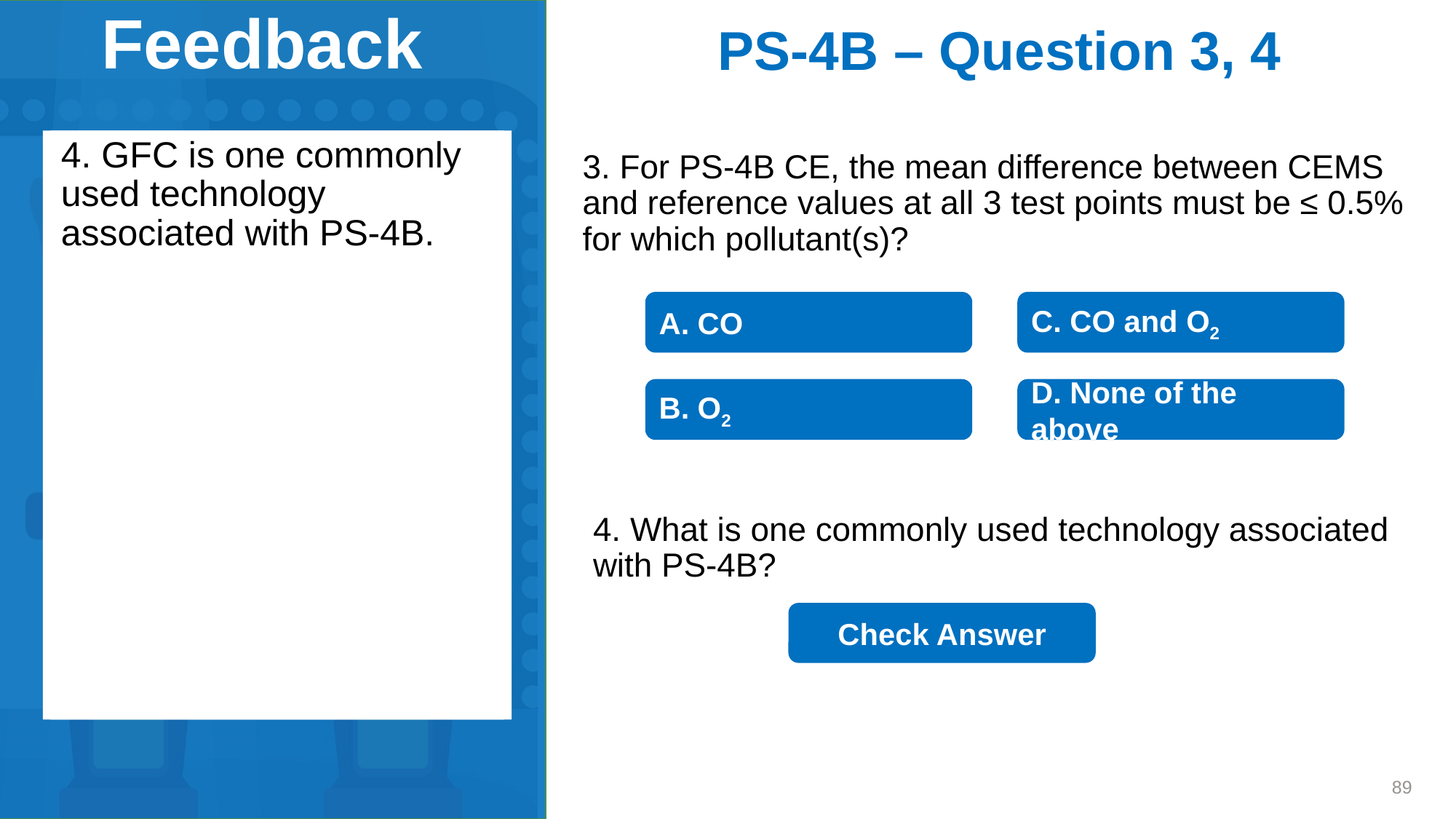

PS-4B – Question 3, 4
3. B. O2.
4. GFC is one commonly used technology associated with PS-4B.
3. For PS-4B CE, the mean difference between CEMS and reference values at all 3 test points must be ≤ 0.5% for which pollutant(s)?

A. CO
C. CO and O2
B. O2
D. None of the above
4. What is one commonly used technology associated with PS-4B?
Check Answer
89